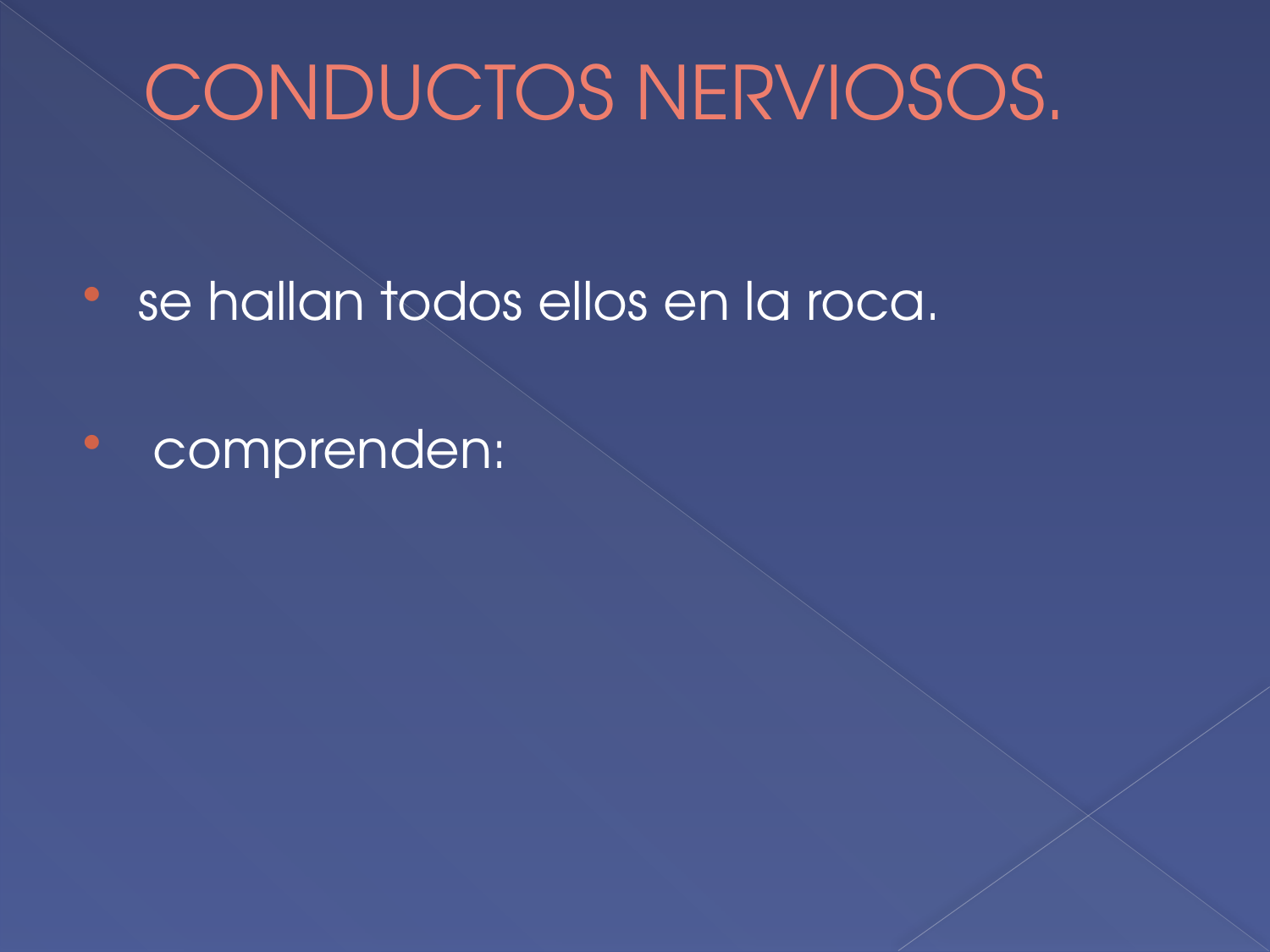

# CONDUCTOS NERVIOSOS.
se hallan todos ellos en la roca.

 comprenden: